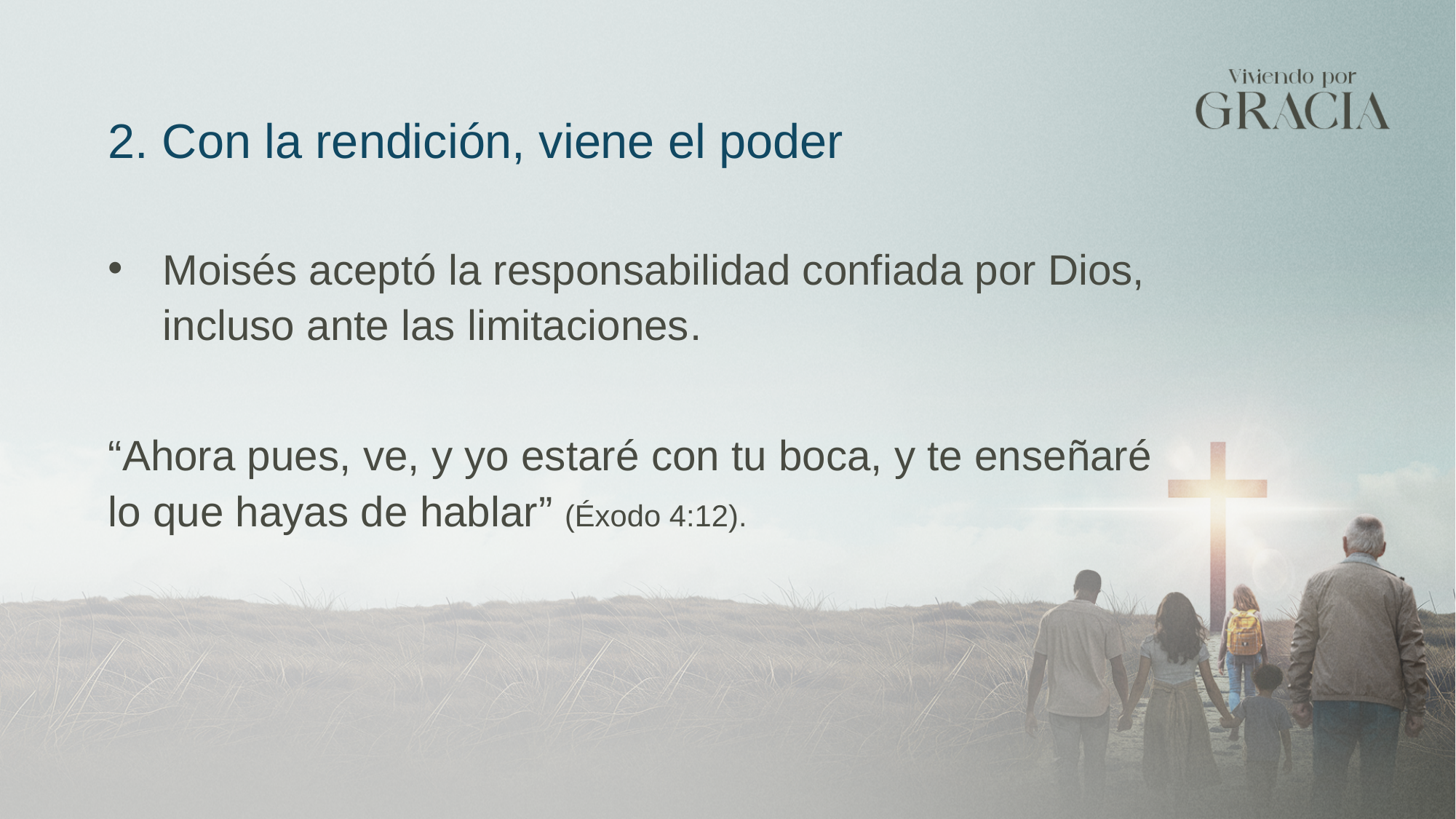

2. Con la rendición, viene el poder
Moisés aceptó la responsabilidad confiada por Dios, incluso ante las limitaciones.

“Ahora pues, ve, y yo estaré con tu boca, y te enseñaré lo que hayas de hablar” (Éxodo 4:12).